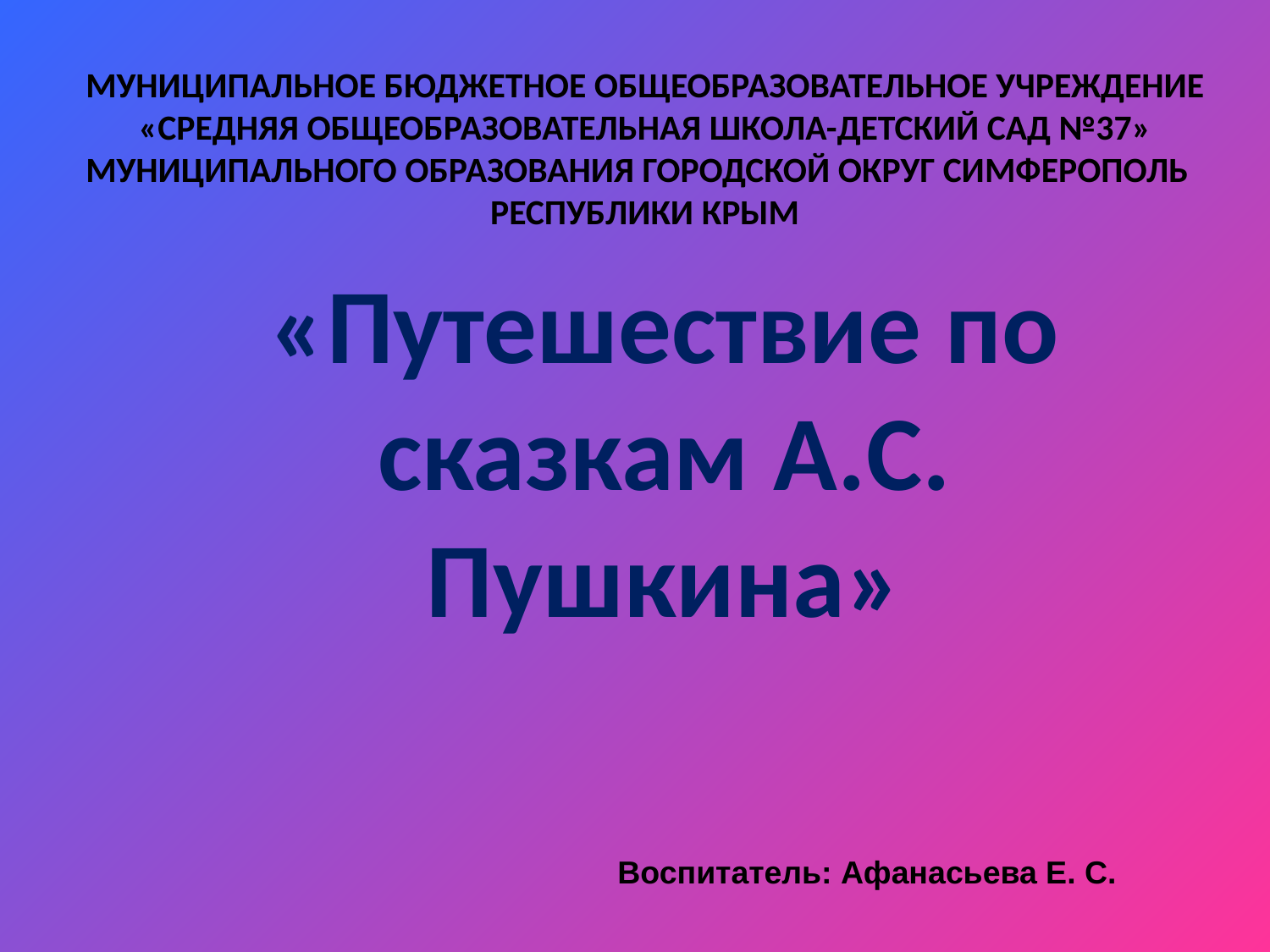

# МУНИЦИПАЛЬНОЕ БЮДЖЕТНОЕ ОБЩЕОБРАЗОВАТЕЛЬНОЕ УЧРЕЖДЕНИЕ «СРЕДНЯЯ ОБЩЕОБРАЗОВАТЕЛЬНАЯ ШКОЛА-ДЕТСКИЙ САД №37» МУНИЦИПАЛЬНОГО ОБРАЗОВАНИЯ ГОРОДСКОЙ ОКРУГ СИМФЕРОПОЛЬ   РЕСПУБЛИКИ КРЫМ
«Путешествие по сказкам А.С. Пушкина»
Воспитатель: Афанасьева Е. С.